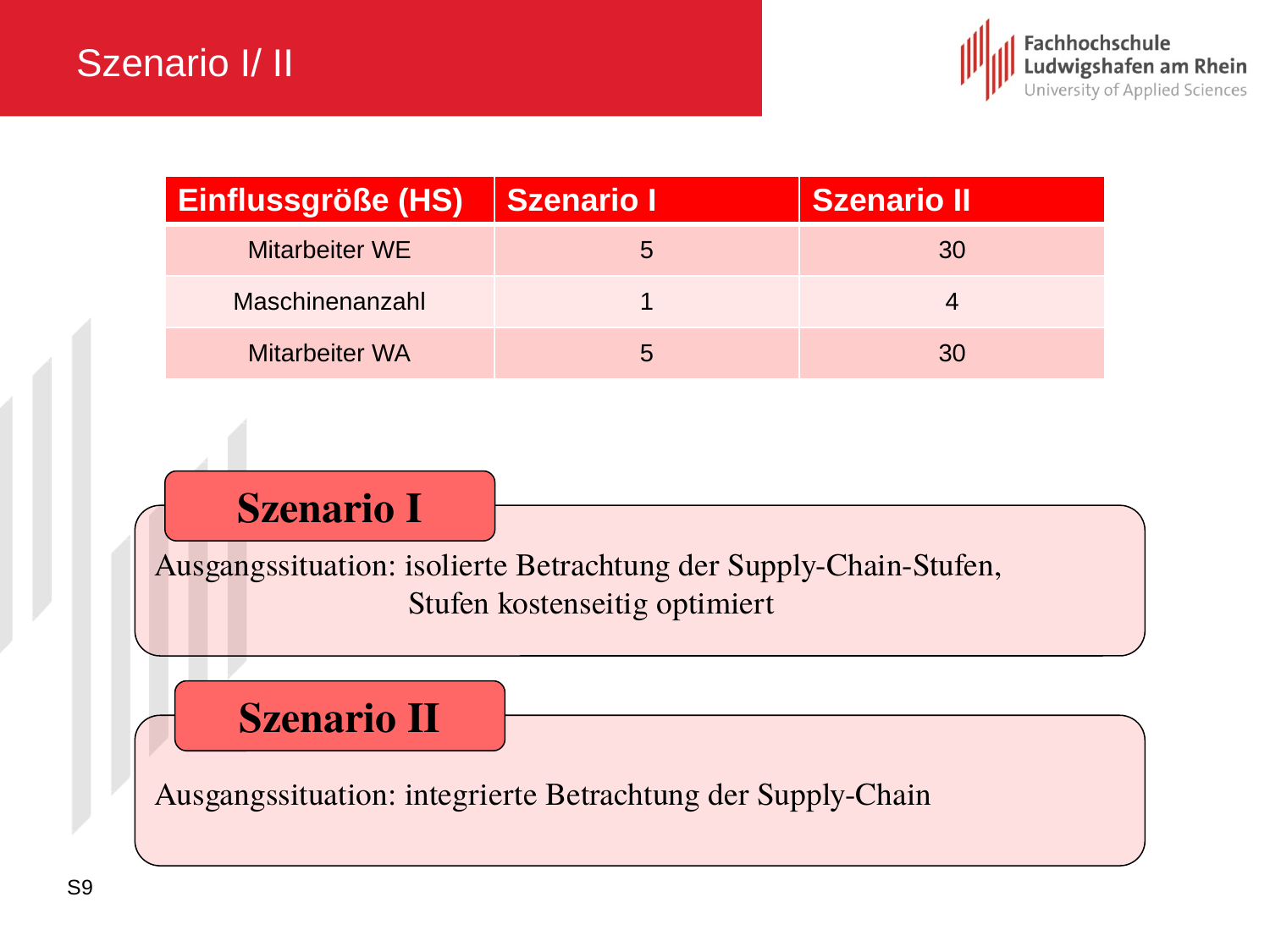

# Szenario I/ II
| Einflussgröße (HS) | Szenario I | Szenario II |
| --- | --- | --- |
| Mitarbeiter WE | 5 | 30 |
| Maschinenanzahl | 1 | 4 |
| Mitarbeiter WA | 5 | 30 |
Szenario I
Ausgangssituation: isolierte Betrachtung der Supply-Chain-Stufen,
		Stufen kostenseitig optimiert
Szenario II
Ausgangssituation: integrierte Betrachtung der Supply-Chain
S9